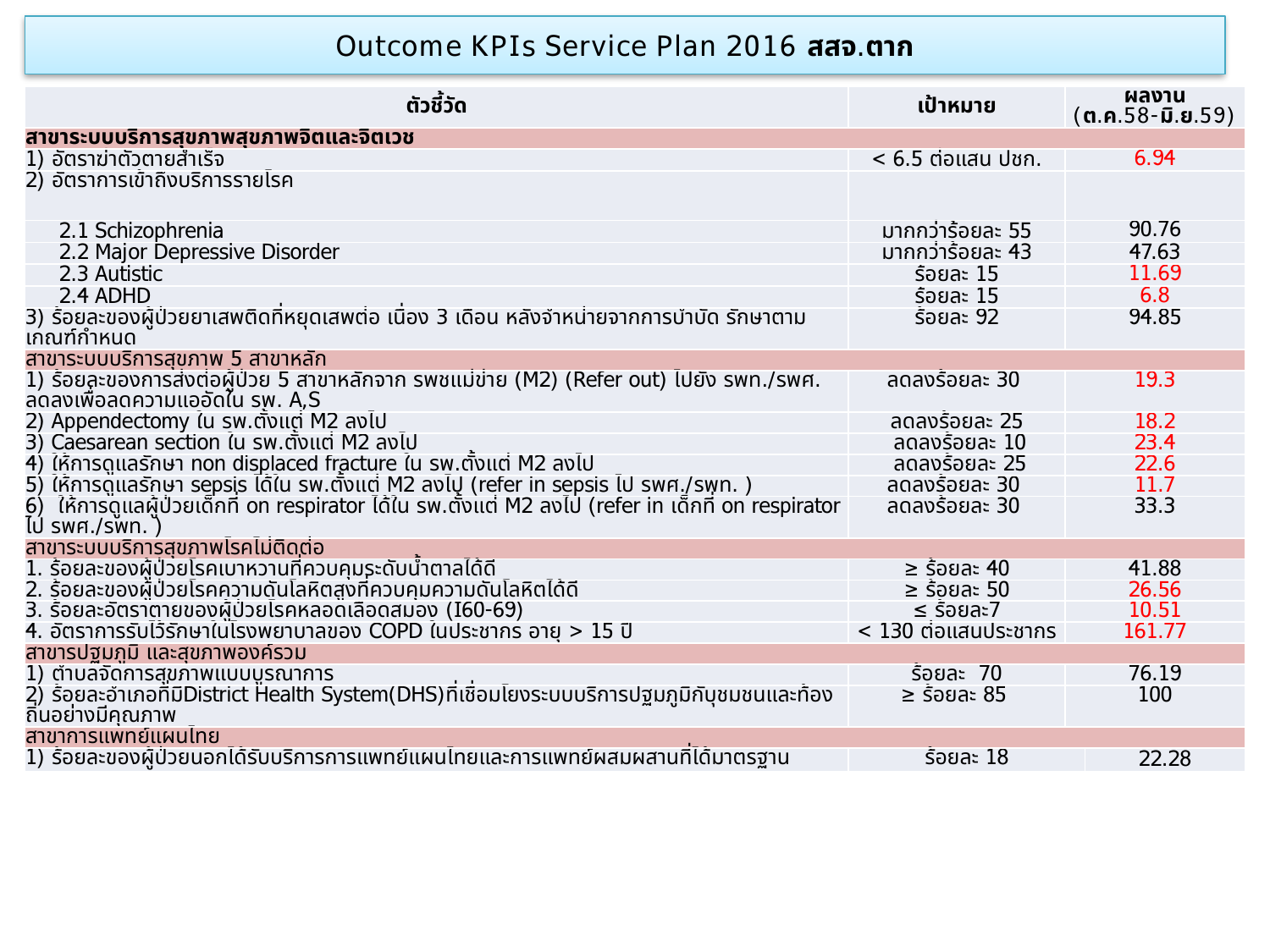

# Outcome KPIs Service Plan 2016 สสจ.ตาก
| ตัวชี้วัด | เป้าหมาย | ผลงาน (ต.ค.58-มิ.ย.59) |  |
| --- | --- | --- | --- |
| สาขาระบบบริการสุขภาพสุขภาพจิตและจิตเวช |  |  |  |
| 1) อัตราฆ่าตัวตายสำเร็จ | < 6.5 ต่อแสน ปชก. | 6.94 |  |
| 2) อัตราการเข้าถึงบริการรายโรค |  |  |  |
| 2.1 Schizophrenia | มากกว่าร้อยละ 55 | 90.76 |  |
| 2.2 Major Depressive Disorder | มากกว่าร้อยละ 43 | 47.63 |  |
| 2.3 Autistic | ร้อยละ 15 | 11.69 |  |
| 2.4 ADHD | ร้อยละ 15 | 6.8 |  |
| 3) ร้อยละของผู้ป่วยยาเสพติดที่หยุดเสพต่อ เนื่อง 3 เดือน หลังจำหน่ายจากการบำบัด รักษาตามเกณฑ์กำหนด | ร้อยละ 92 | 94.85 |  |
| สาขาระบบบริการสุขภาพ 5 สาขาหลัก |  |  |  |
| 1) ร้อยละของการส่งต่อผู้ป่วย 5 สาขาหลักจาก รพชแม่ข่าย (M2) (Refer out) ไปยัง รพท./รพศ. ลดลงเพื่อลดความแออัดใน รพ. A,S | ลดลงร้อยละ 30 | 19.3 |  |
| 2) Appendectomy ใน รพ.ตั้งแต่ M2 ลงไป | ลดลงร้อยละ 25 | 18.2 |  |
| 3) Caesarean section ใน รพ.ตั้งแต่ M2 ลงไป | ลดลงร้อยละ 10 | 23.4 |  |
| 4) ให้การดูแลรักษา non displaced fracture ใน รพ.ตั้งแต่ M2 ลงไป | ลดลงร้อยละ 25 | 22.6 |  |
| 5) ให้การดูแลรักษา sepsis ได้ใน รพ.ตั้งแต่ M2 ลงไป (refer in sepsis ไป รพศ./รพท. ) | ลดลงร้อยละ 30 | 11.7 |  |
| 6) ให้การดูแลผู้ป่วยเด็กที่ on respirator ได้ใน รพ.ตั้งแต่ M2 ลงไป (refer in เด็กที่ on respirator ไป รพศ./รพท. ) | ลดลงร้อยละ 30 | 33.3 |  |
| สาขาระบบบริการสุขภาพโรคไม่ติดต่อ |  |  |  |
| 1. ร้อยละของผู้ป่วยโรคเบาหวานที่ควบคุมระดับน้ำตาลได้ดี | ≥ ร้อยละ 40 | 41.88 |  |
| 2. ร้อยละของผู้ป่วยโรคความดันโลหิตสูงที่ควบคุมความดันโลหิตได้ดี | ≥ ร้อยละ 50 | 26.56 |  |
| 3. ร้อยละอัตราตายของผู้ป่วยโรคหลอดเลือดสมอง (I60-69) | ≤ ร้อยละ7 | 10.51 |  |
| 4. อัตราการรับไว้รักษาในโรงพยาบาลของ COPD ในประชากร อายุ > 15 ปี | < 130 ต่อแสนประชากร | 161.77 |  |
| สาขารปฐมภูมิ และสุขภาพองค์รวม |  |  |  |
| 1) ตำบลจัดการสุขภาพแบบบูรณาการ | ร้อยละ 70 | 76.19 |  |
| 2) ร้อยละอำเภอที่มีDistrict Health System(DHS)ที่เชื่อมโยงระบบบริการปฐมภูมิกับุชมชนและท้องถิ่นอย่างมีคุณภาพ | ≥ ร้อยละ 85 | 100 |  |
| สาขาการแพทย์แผนไทย |  |  |  |
| 1) ร้อยละของผู้ป่วยนอกได้รับบริการการแพทย์แผนไทยและการแพทย์ผสมผสานที่ได้มาตรฐาน | ร้อยละ 18 |  | 22.28 |